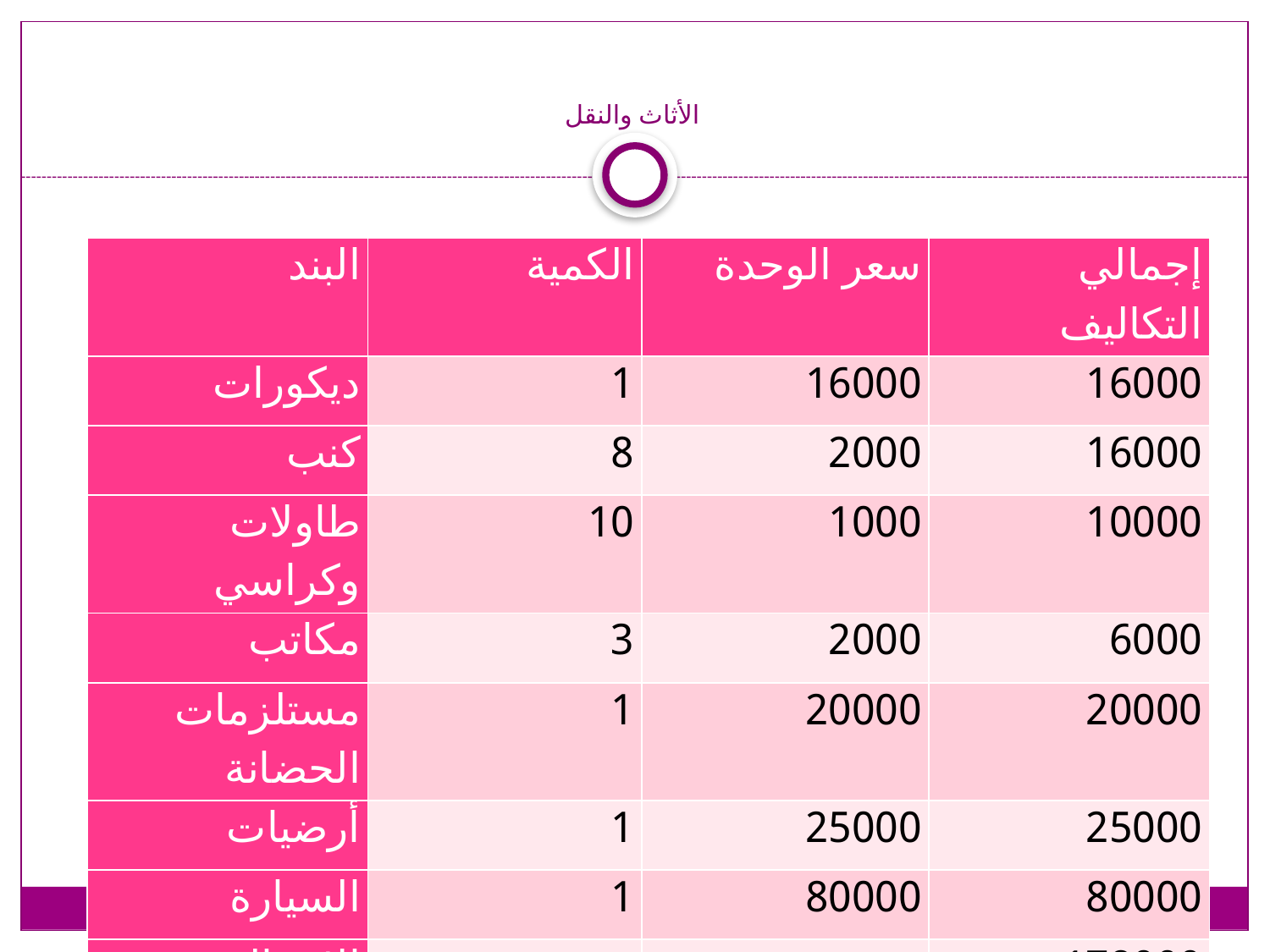

# الأثاث والنقل
| البند | الكمية | سعر الوحدة | إجمالي التكاليف |
| --- | --- | --- | --- |
| ديكورات | 1 | 16000 | 16000 |
| كنب | 8 | 2000 | 16000 |
| طاولات وكراسي | 10 | 1000 | 10000 |
| مكاتب | 3 | 2000 | 6000 |
| مستلزمات الحضانة | 1 | 20000 | 20000 |
| أرضيات | 1 | 25000 | 25000 |
| السيارة | 1 | 80000 | 80000 |
| الإجمالي |  |  | 178000 |